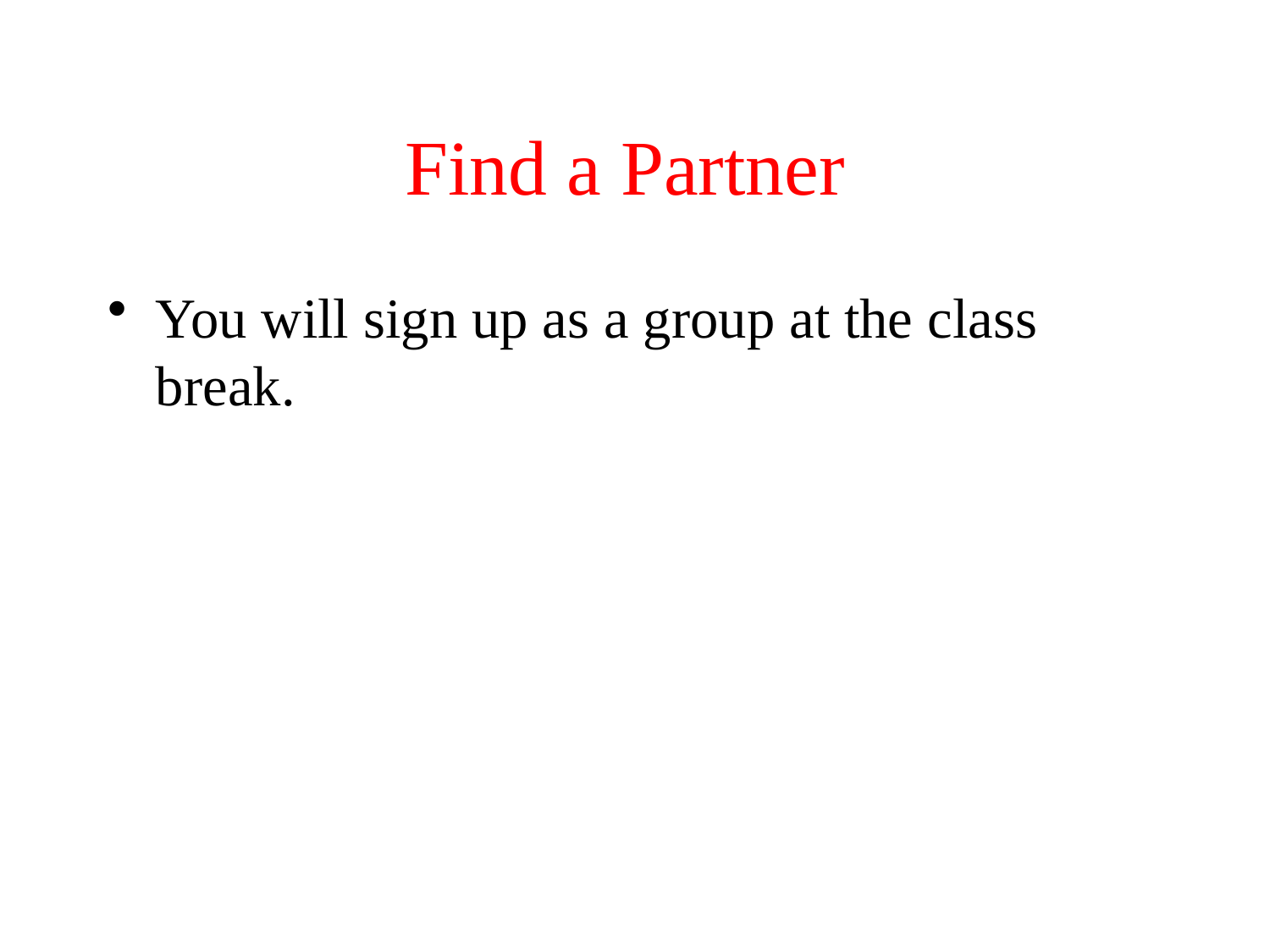

# Find a Partner
You will sign up as a group at the class break.